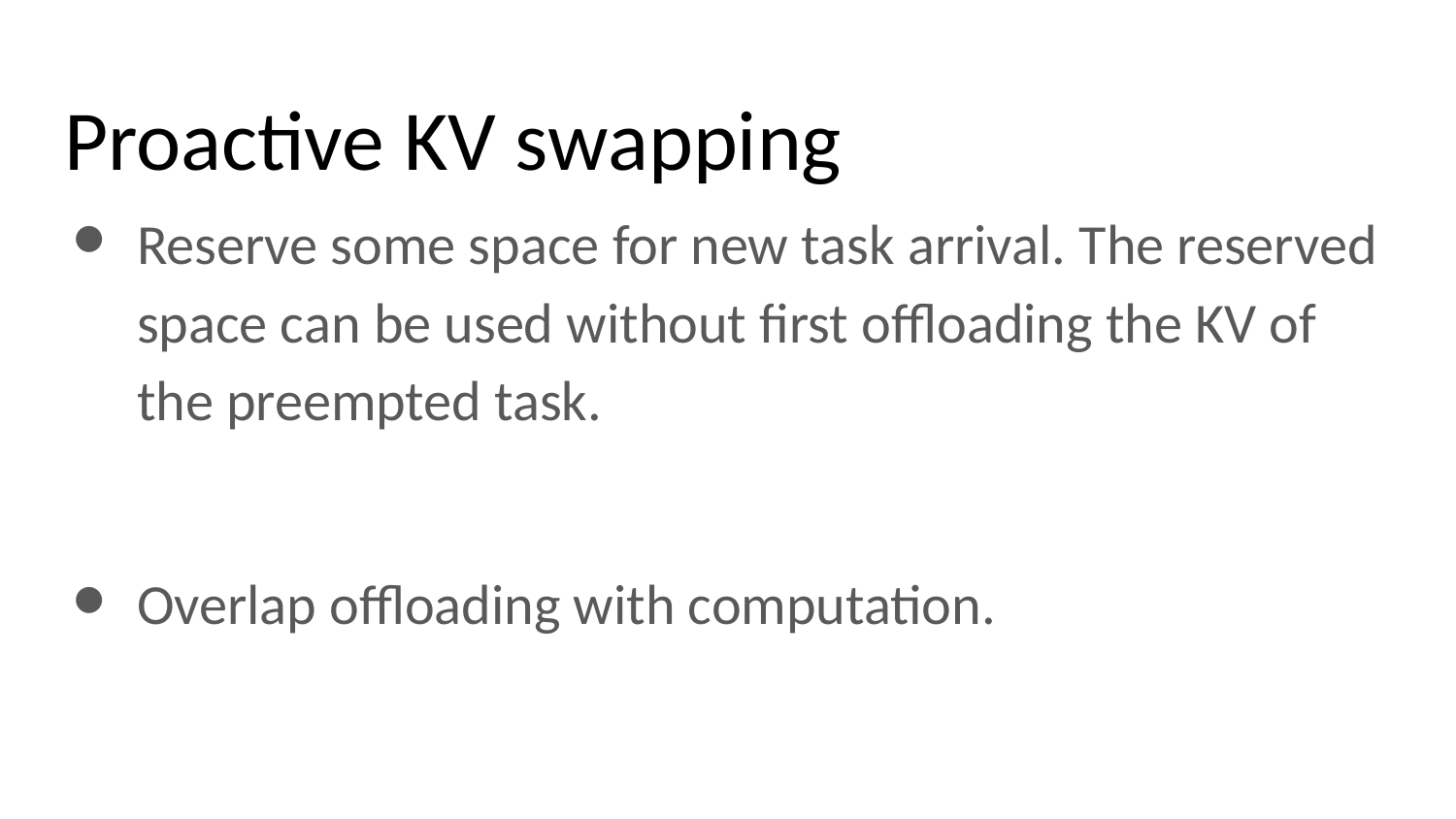

# Proactive KV swapping
Reserve some space for new task arrival. The reserved space can be used without first offloading the KV of the preempted task.

Overlap offloading with computation.